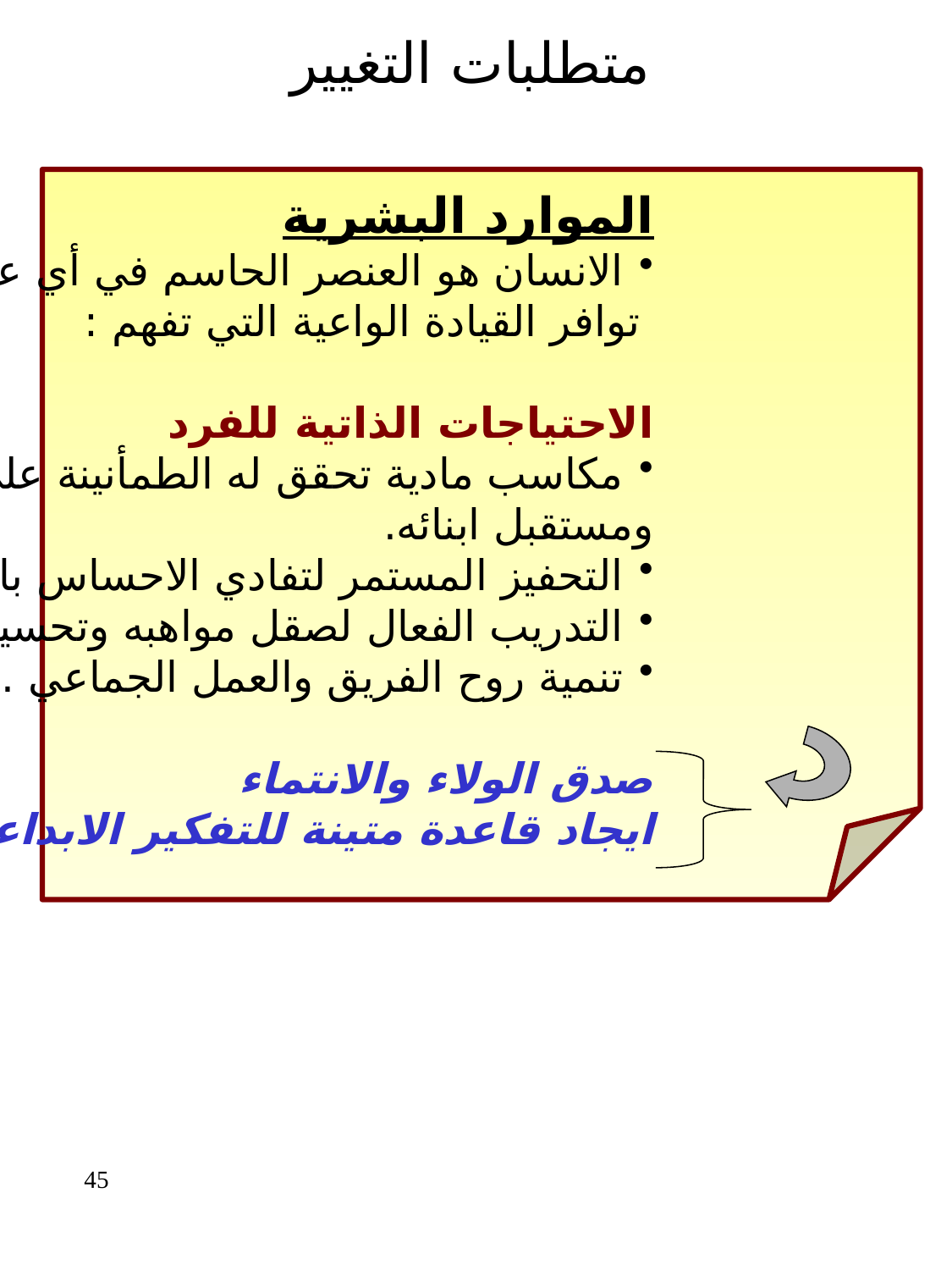

متطلبات التغيير

الموارد البشرية
الانسان هو العنصر الحاسم في أي عملية  انتاجية شريطة
 توافر القيادة الواعية التي تفهم :

الاحتياجات الذاتية للفرد
مكاسب مادية تحقق له الطمأنينة على حاضره ومستقبله
ومستقبل ابنائه.
التحفيز المستمر لتفادي الاحساس بالملل او التهميش او الاهمال.
التدريب الفعال لصقل مواهبه وتحسين قدراته .
تنمية روح الفريق والعمل الجماعي .

صدق الولاء والانتماء
ايجاد قاعدة متينة للتفكير الابداعي

45